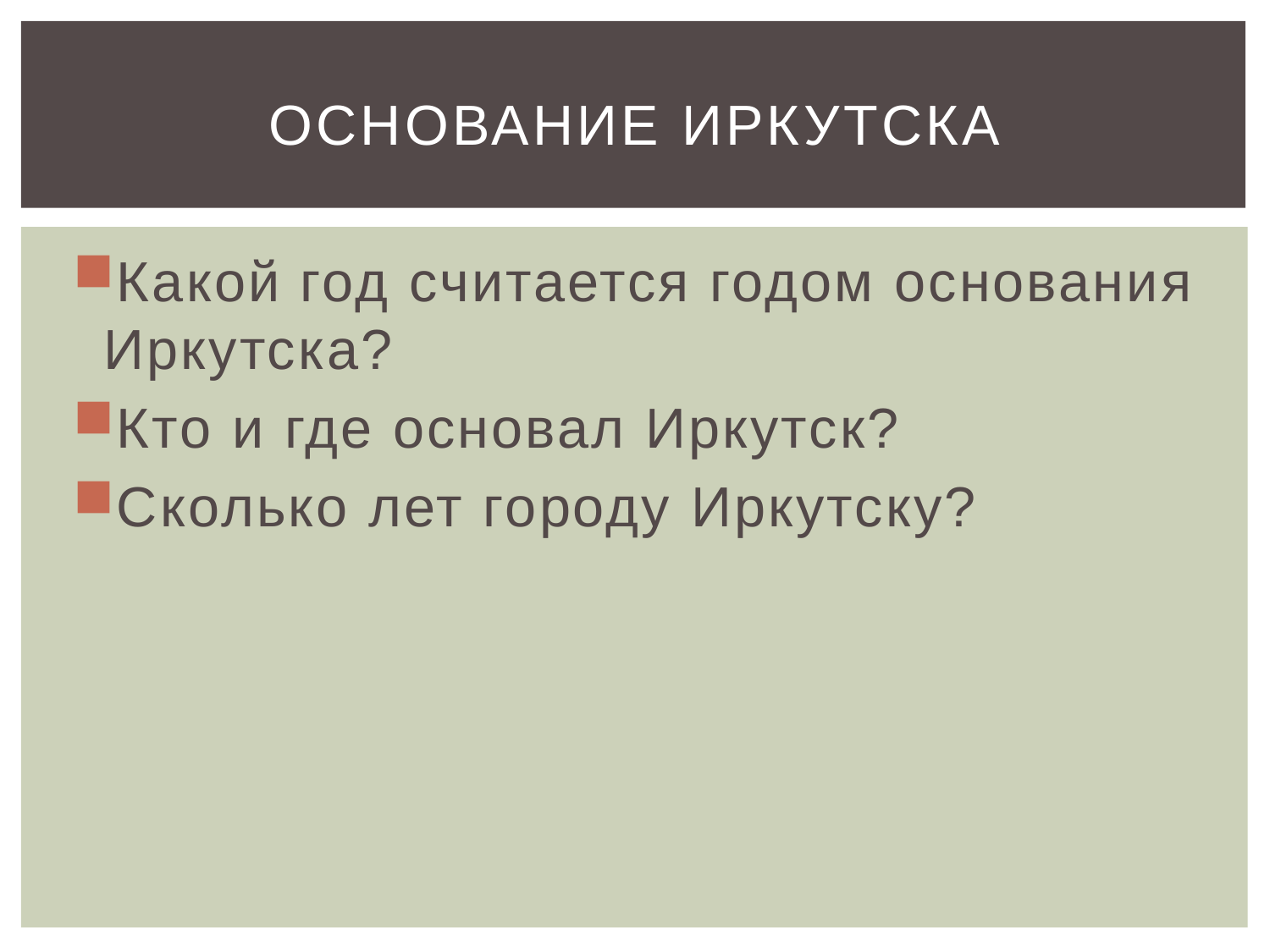

# Основание иркутска
Какой год считается годом основания Иркутска?
Кто и где основал Иркутск?
Сколько лет городу Иркутску?